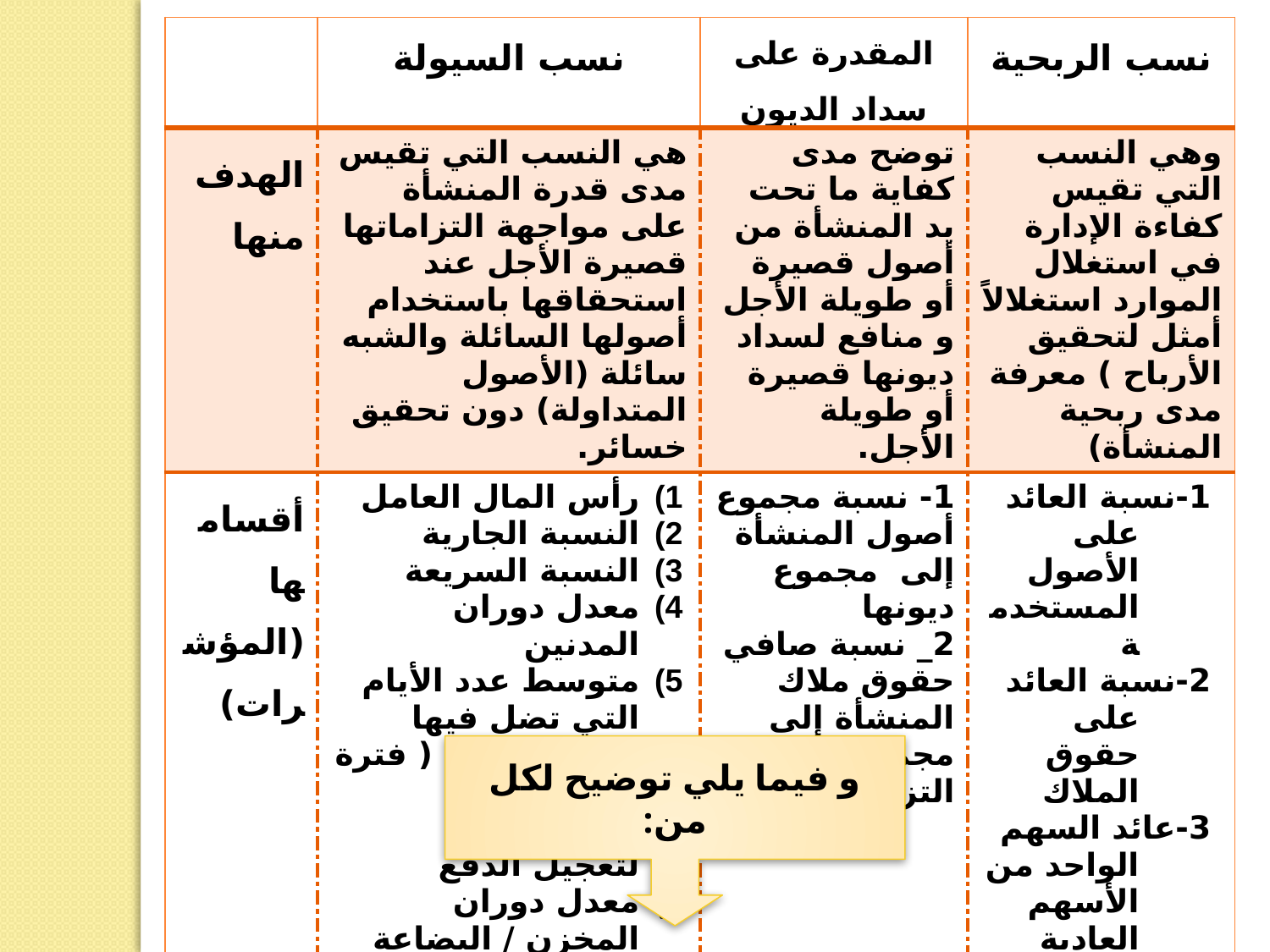

|  | نسب السيولة | المقدرة على سداد الديون | نسب الربحية |
| --- | --- | --- | --- |
| الهدف منها | هي النسب التي تقيس مدى قدرة المنشأة على مواجهة التزاماتها قصيرة الأجل عند استحقاقها باستخدام أصولها السائلة والشبه سائلة (الأصول المتداولة) دون تحقيق خسائر. | توضح مدى كفاية ما تحت يد المنشأة من أصول قصيرة أو طويلة الأجل و منافع لسداد ديونها قصيرة أو طويلة الأجل. | وهي النسب التي تقيس كفاءة الإدارة في استغلال الموارد استغلالاً أمثل لتحقيق الأرباح ) معرفة مدى ربحية المنشأة) |
| أقسامها (المؤشرات) | رأس المال العامل النسبة الجارية النسبة السريعة معدل دوران المدنين متوسط عدد الأيام التي تضل فيها الديون قائمة ( فترة التحصيل) معدل الخضم لتعجيل الدفع معدل دوران المخزن / البضاعة متوسط عدد الأيام التي تظل فيها المبيعات سلعيا ( فترة التخزين) | 1- نسبة مجموع أصول المنشأة إلى مجموع ديونها 2\_ نسبة صافي حقوق ملاك المنشأة إلى مجموع التزاماتها | 1-نسبة العائد على الأصول المستخدمة 2-نسبة العائد على حقوق الملاك 3-عائد السهم الواحد من الأسهم العادية 4-نسبة السعر السوقي للسهم إلى عائد السهم. |
و فيما يلي توضيح لكل من: